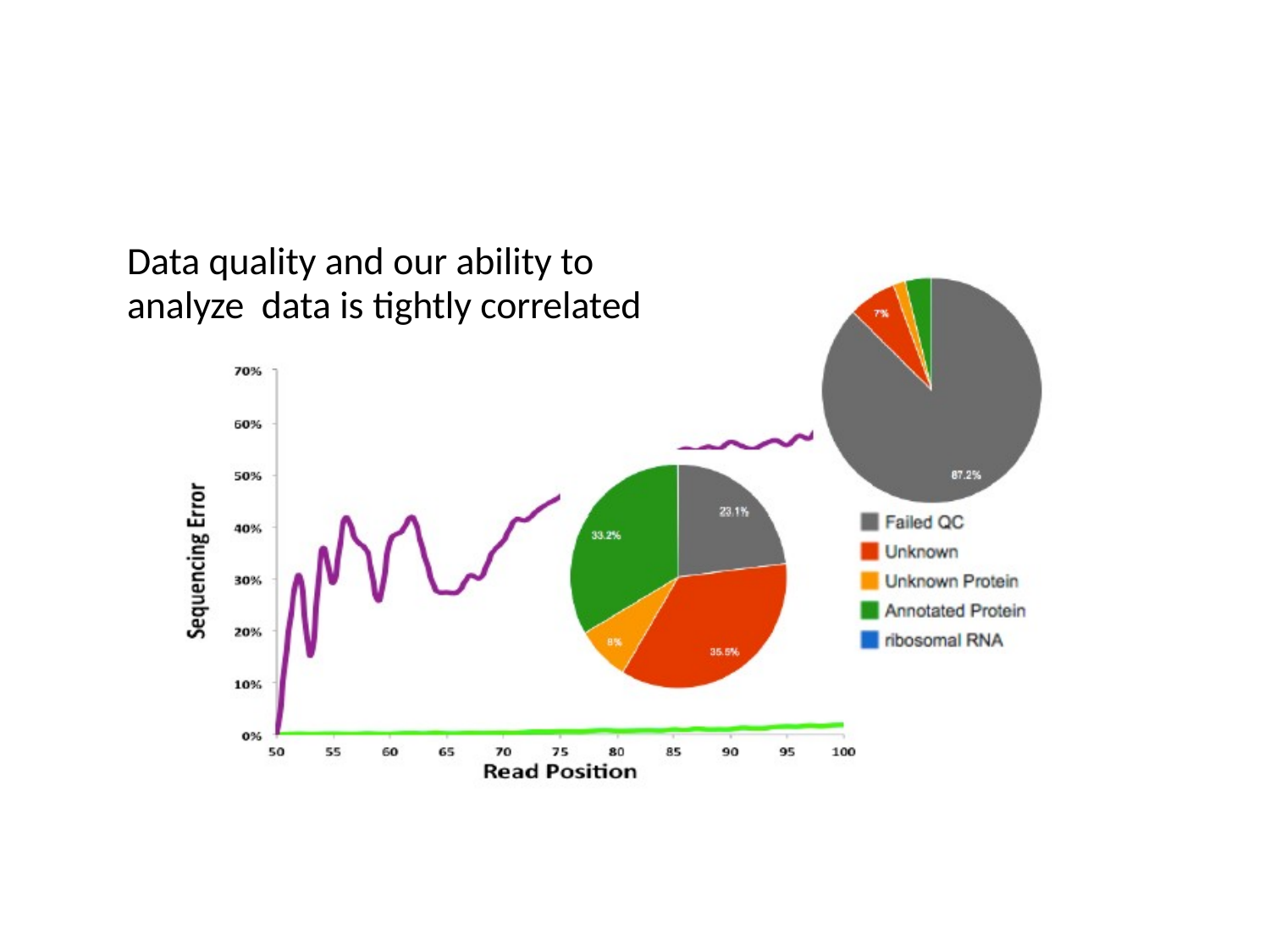

Data quality and our ability to analyze  data is tightly correlated

# Data Quality Challenge